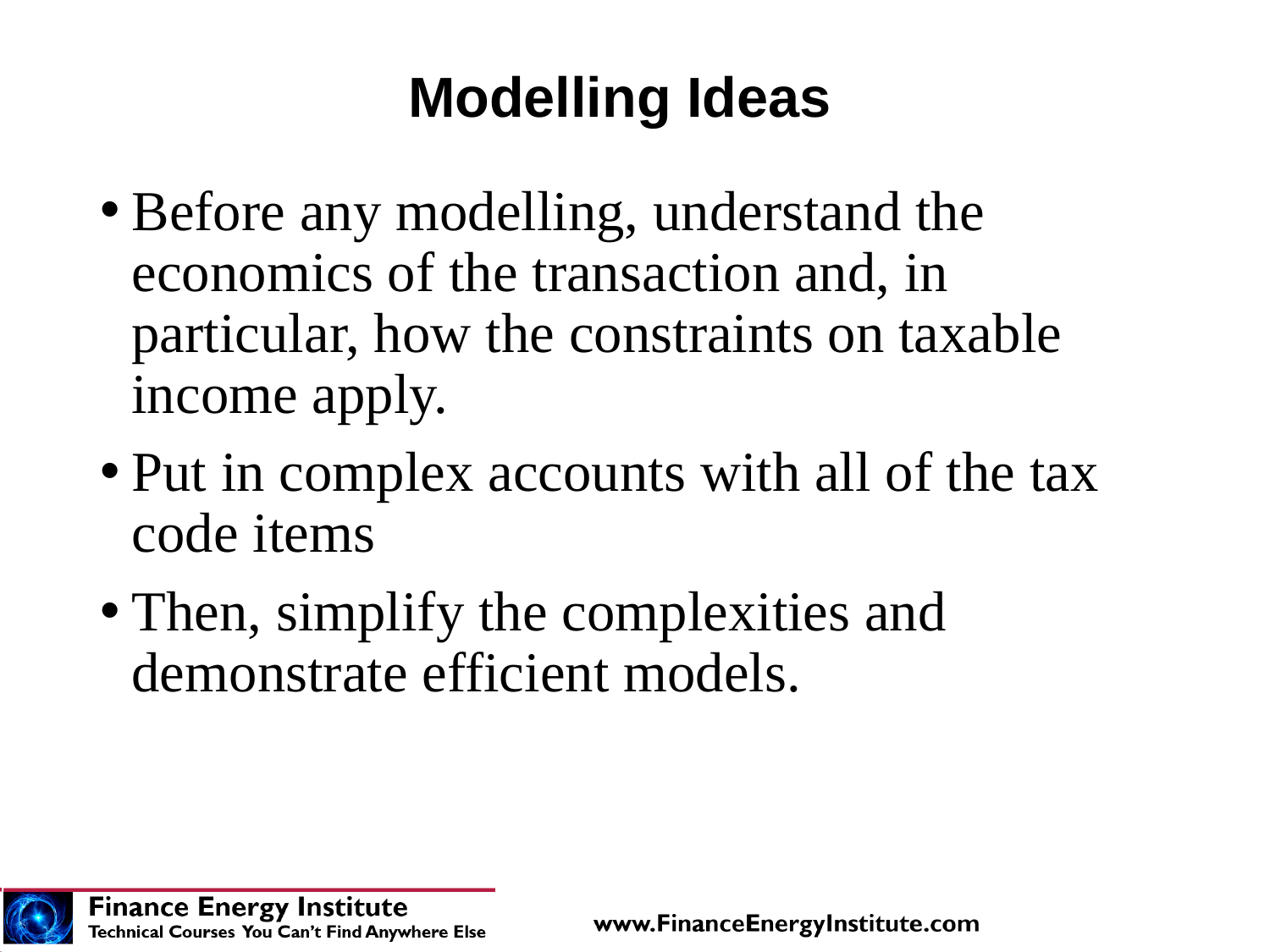

# Modelling Ideas
Before any modelling, understand the economics of the transaction and, in particular, how the constraints on taxable income apply.
Put in complex accounts with all of the tax code items
Then, simplify the complexities and demonstrate efficient models.